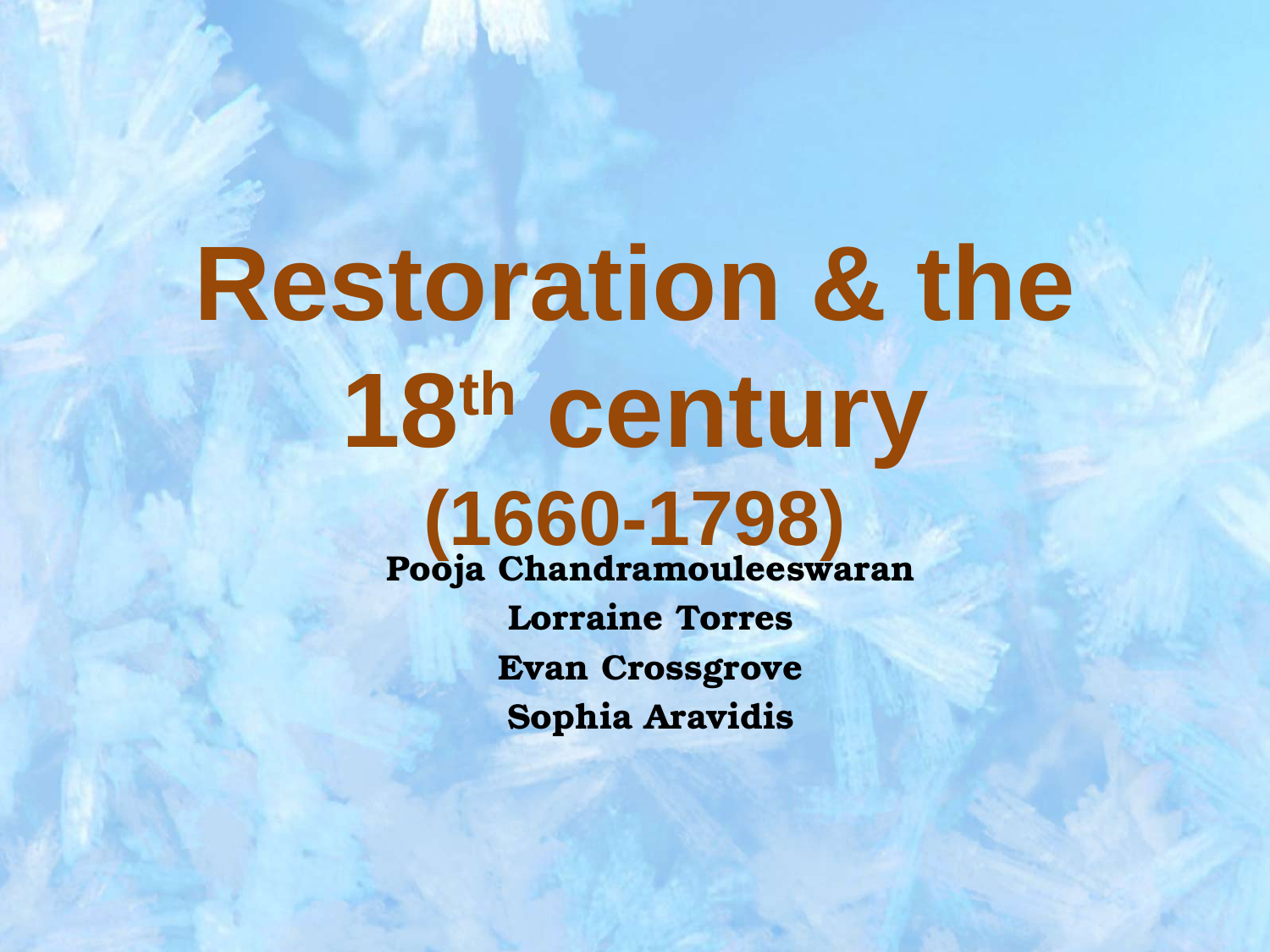

# Restoration & the 18th century (1660-1798)
Pooja Chandramouleeswaran
Lorraine Torres
Evan Crossgrove
Sophia Aravidis